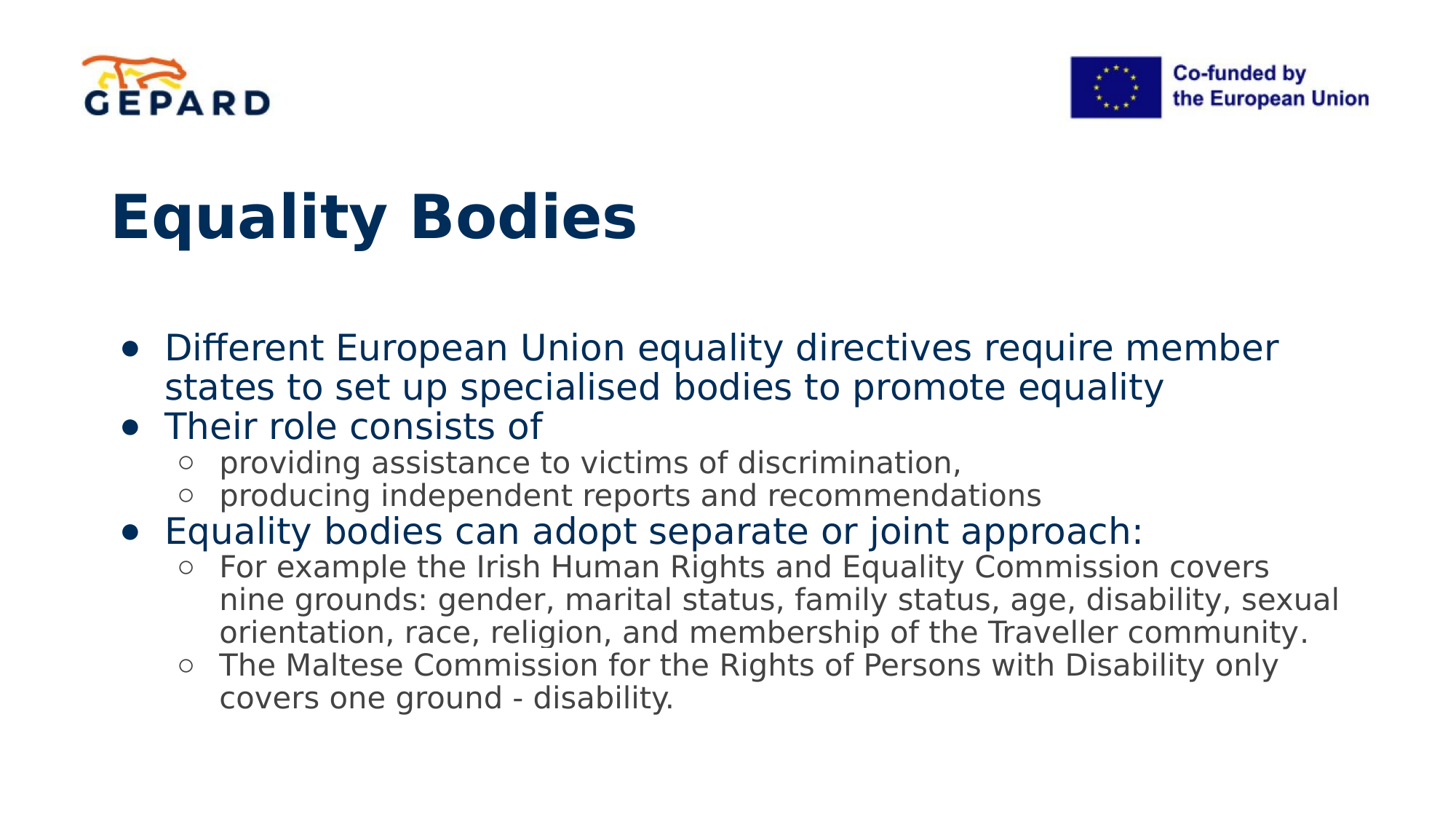

# Equality Bodies
Different European Union equality directives require member states to set up specialised bodies to promote equality
Their role consists of
providing assistance to victims of discrimination,
producing independent reports and recommendations
Equality bodies can adopt separate or joint approach:
For example the Irish Human Rights and Equality Commission covers nine grounds: gender, marital status, family status, age, disability, sexual orientation, race, religion, and membership of the Traveller community.
The Maltese Commission for the Rights of Persons with Disability only covers one ground - disability.